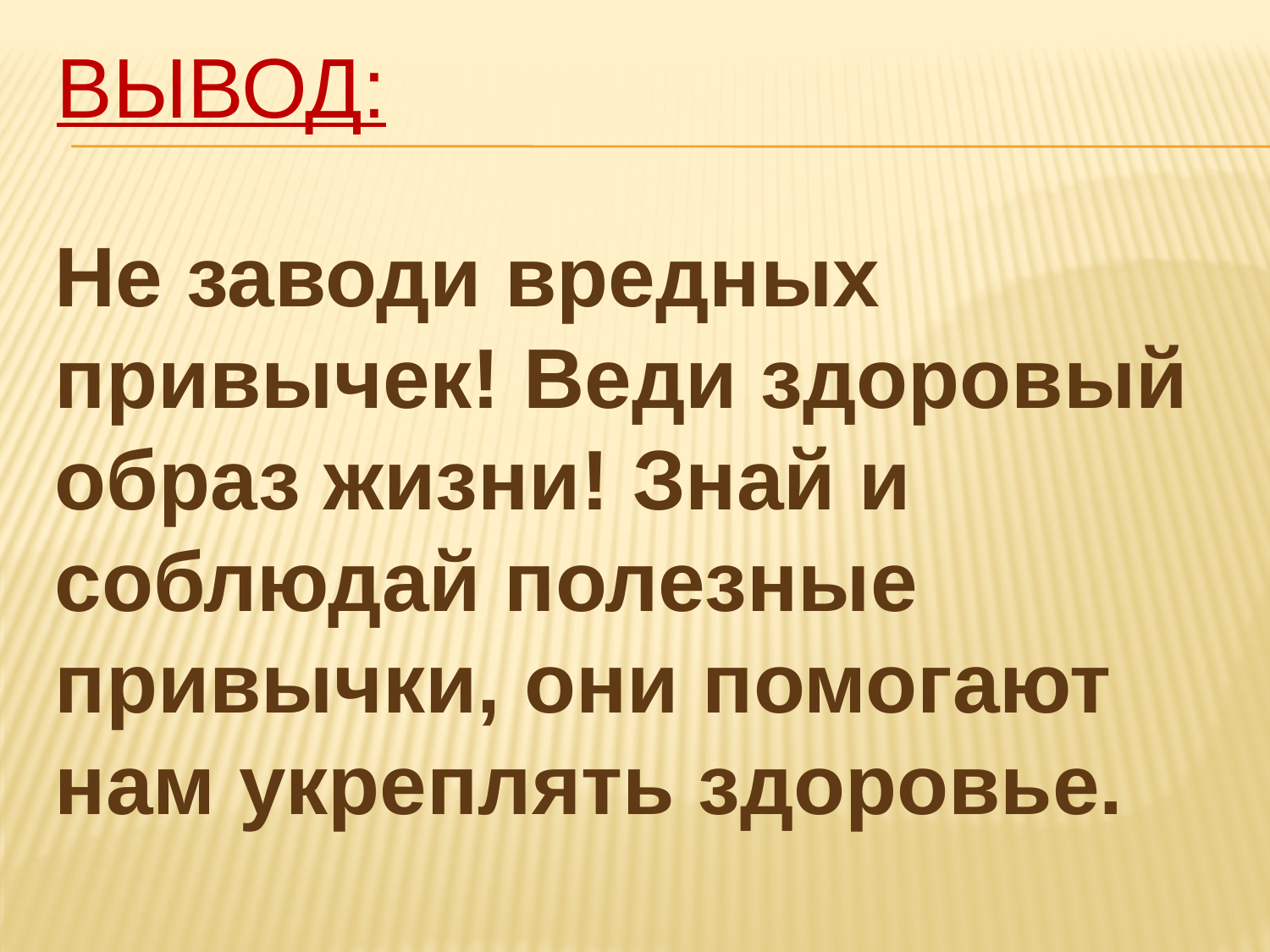

# Вывод:
Не заводи вредных привычек! Веди здоровый образ жизни! Знай и соблюдай полезные привычки, они помогают нам укреплять здоровье.